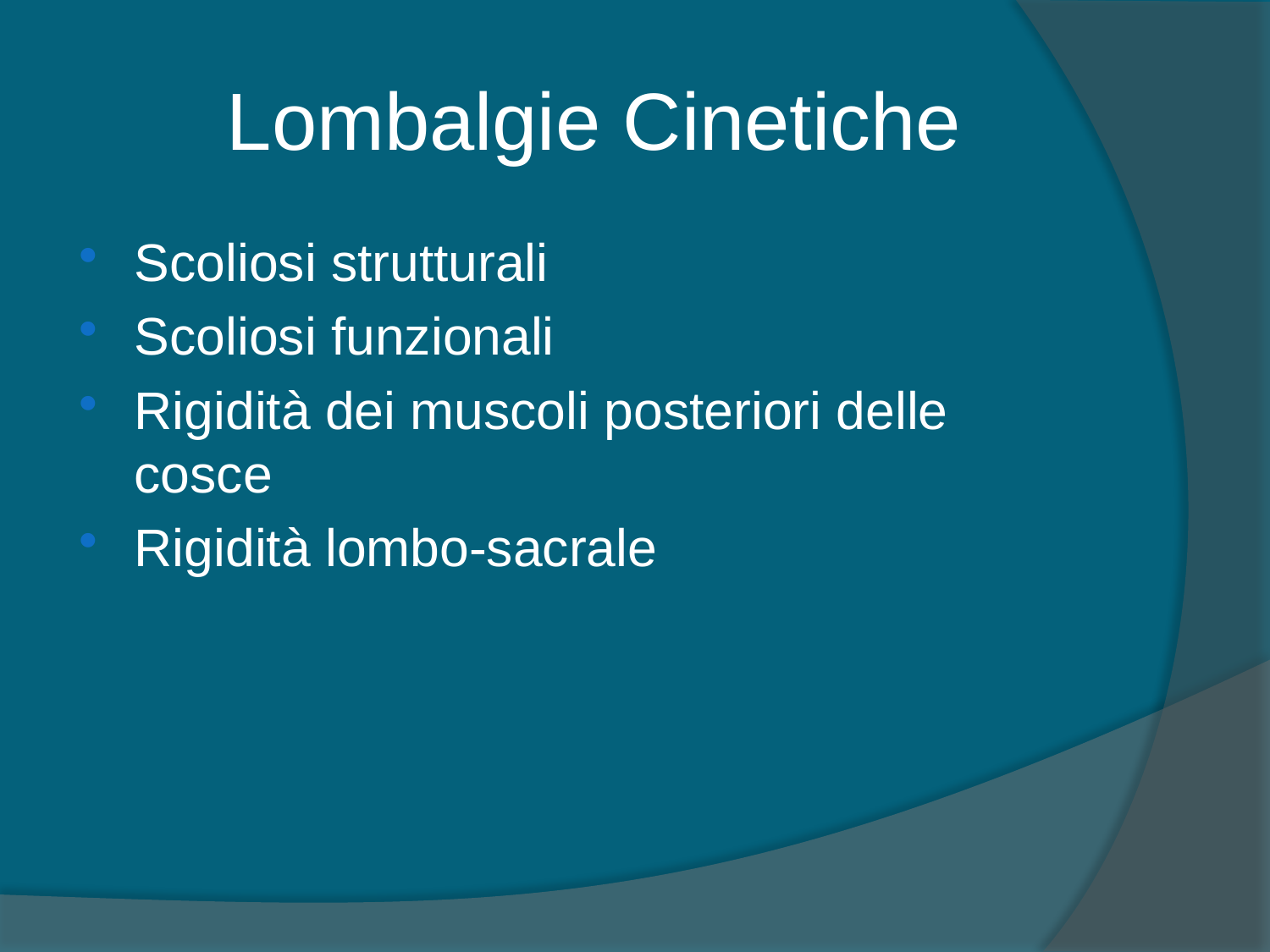

# Lombalgie Cinetiche
Scoliosi strutturali
Scoliosi funzionali
Rigidità dei muscoli posteriori delle cosce
Rigidità lombo-sacrale